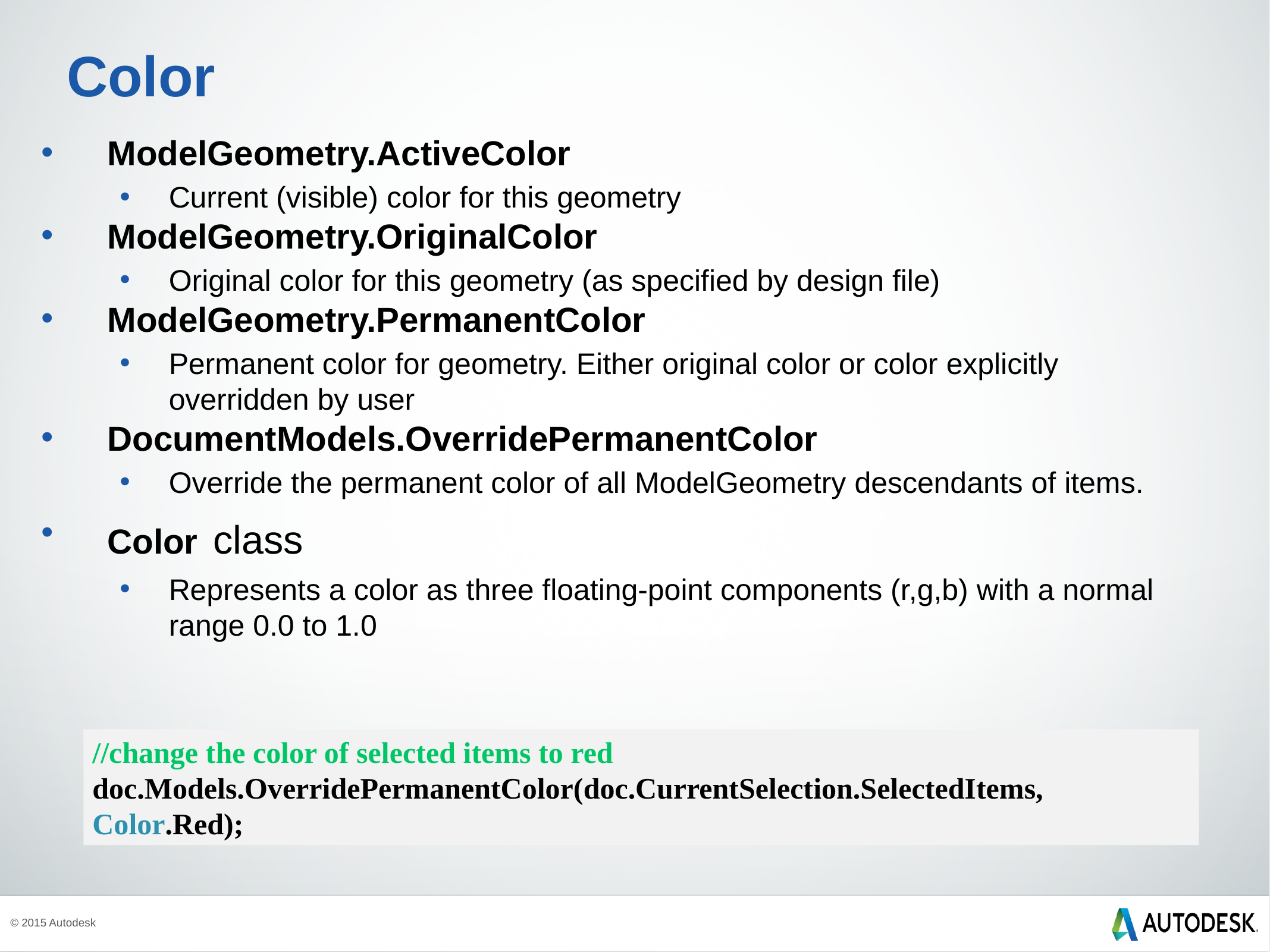

# Color
ModelGeometry.ActiveColor
Current (visible) color for this geometry
ModelGeometry.OriginalColor
Original color for this geometry (as specified by design file)
ModelGeometry.PermanentColor
Permanent color for geometry. Either original color or color explicitly overridden by user
DocumentModels.OverridePermanentColor
Override the permanent color of all ModelGeometry descendants of items.
Color class
Represents a color as three floating-point components (r,g,b) with a normal range 0.0 to 1.0

//change the color of selected items to red
doc.Models.OverridePermanentColor(doc.CurrentSelection.SelectedItems, Color.Red);